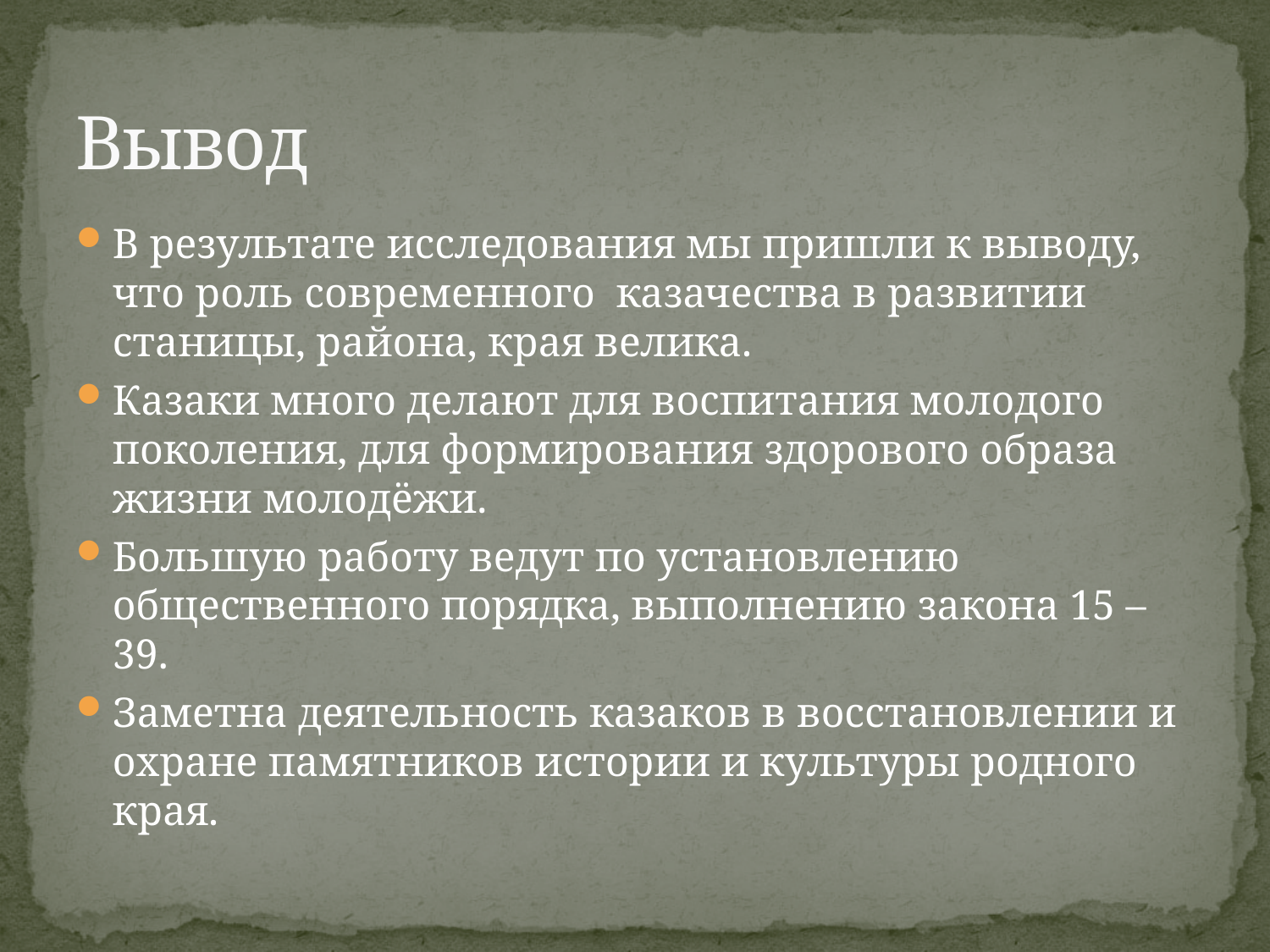

# Вывод
В результате исследования мы пришли к выводу, что роль современного  казачества в развитии станицы, района, края велика.
Казаки много делают для воспитания молодого поколения, для формирования здорового образа жизни молодёжи.
Большую работу ведут по установлению общественного порядка, выполнению закона 15 – 39.
Заметна деятельность казаков в восстановлении и охране памятников истории и культуры родного края.